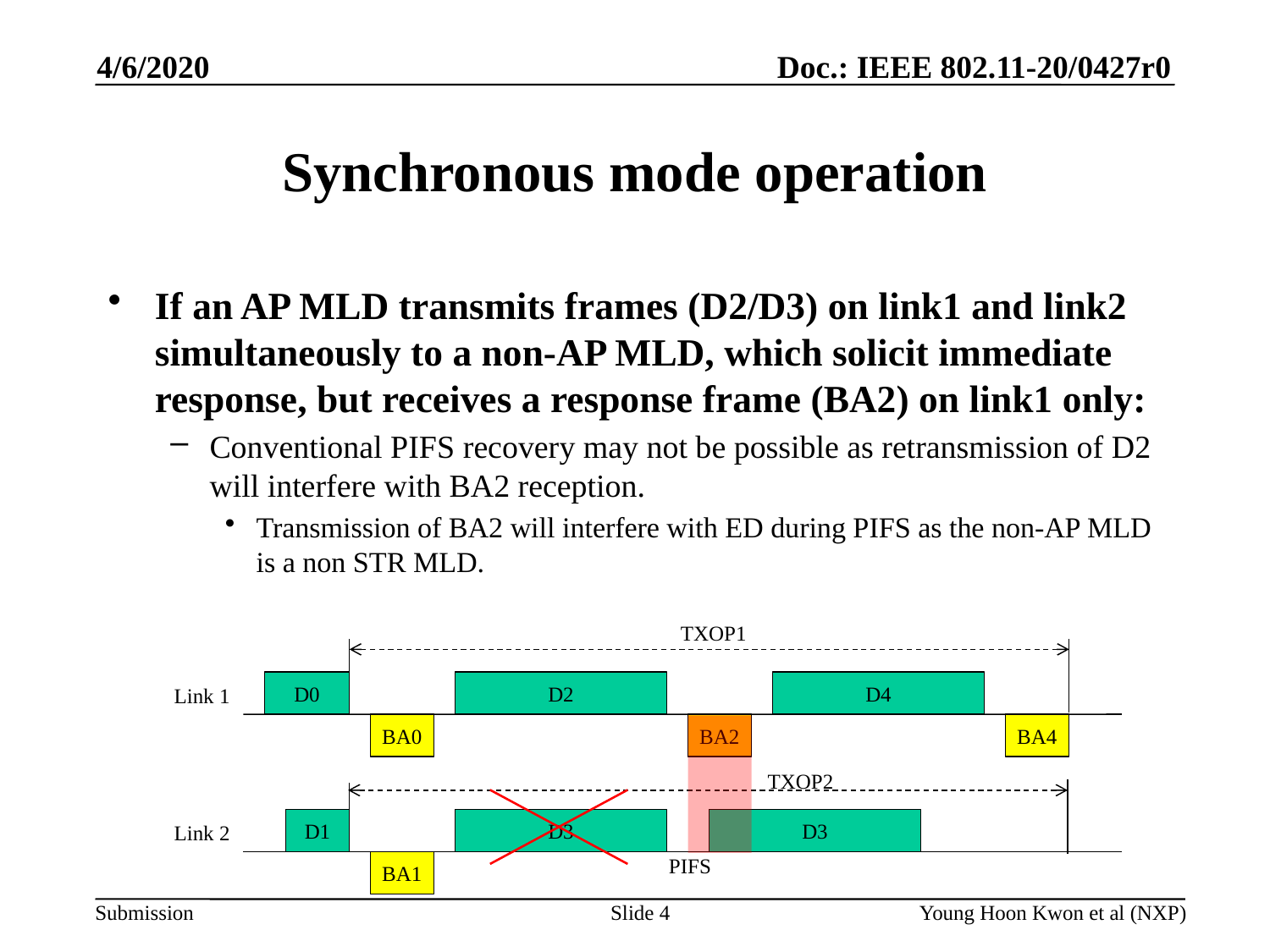

4/6/2020
# Synchronous mode operation
If an AP MLD transmits frames (D2/D3) on link1 and link2 simultaneously to a non-AP MLD, which solicit immediate response, but receives a response frame (BA2) on link1 only:
Conventional PIFS recovery may not be possible as retransmission of D2 will interfere with BA2 reception.
Transmission of BA2 will interfere with ED during PIFS as the non-AP MLD is a non STR MLD.
TXOP1
D0
D2
D4
Link 1
BA2
BA4
BA0

TXOP2
D3
D3
D1
Link 2
PIFS
BA1
Slide 4
Young Hoon Kwon et al (NXP)